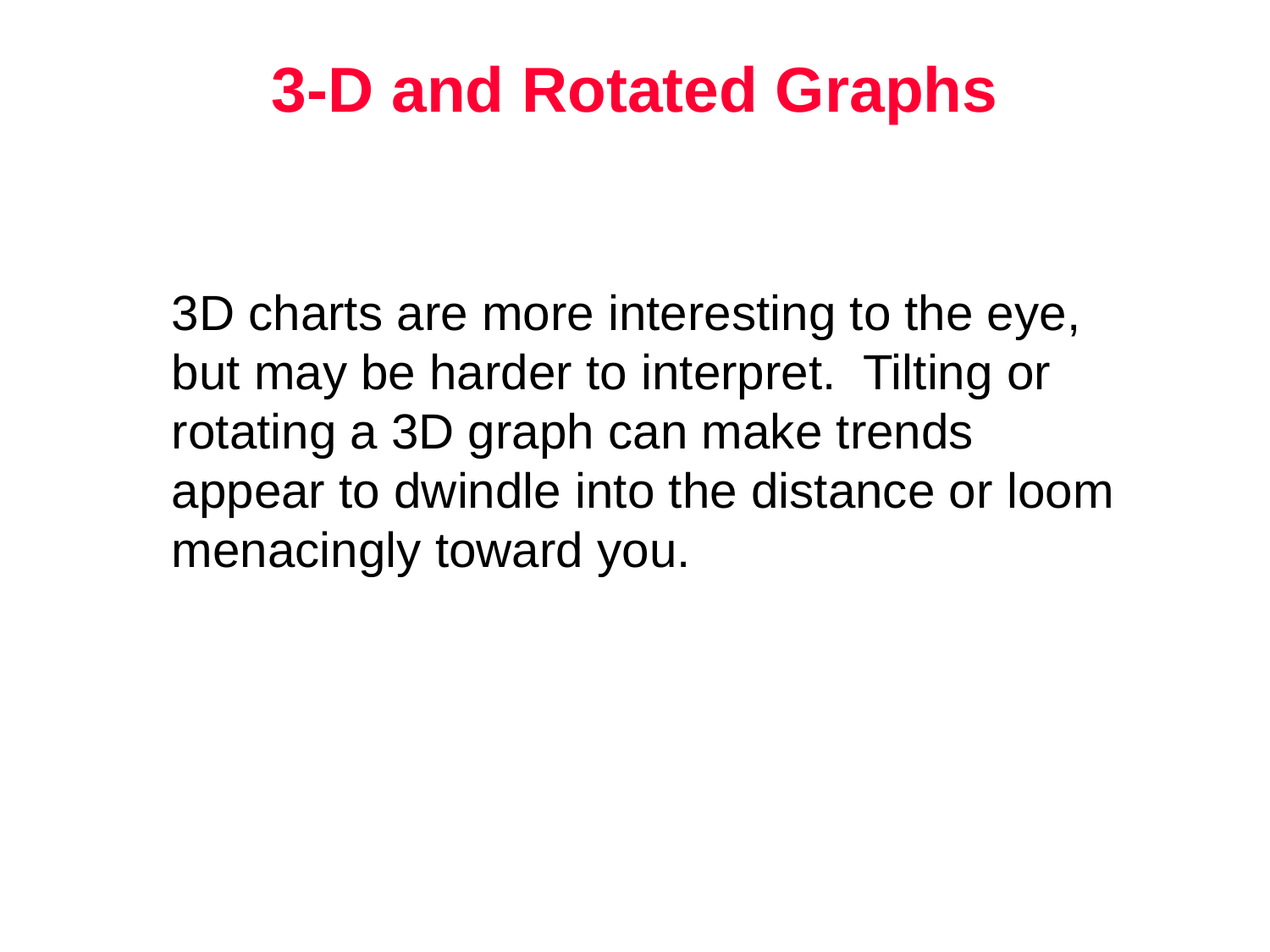

3-D and Rotated Graphs
3D charts are more interesting to the eye, but may be harder to interpret.  Tilting or rotating a 3D graph can make trends appear to dwindle into the distance or loom menacingly toward you.